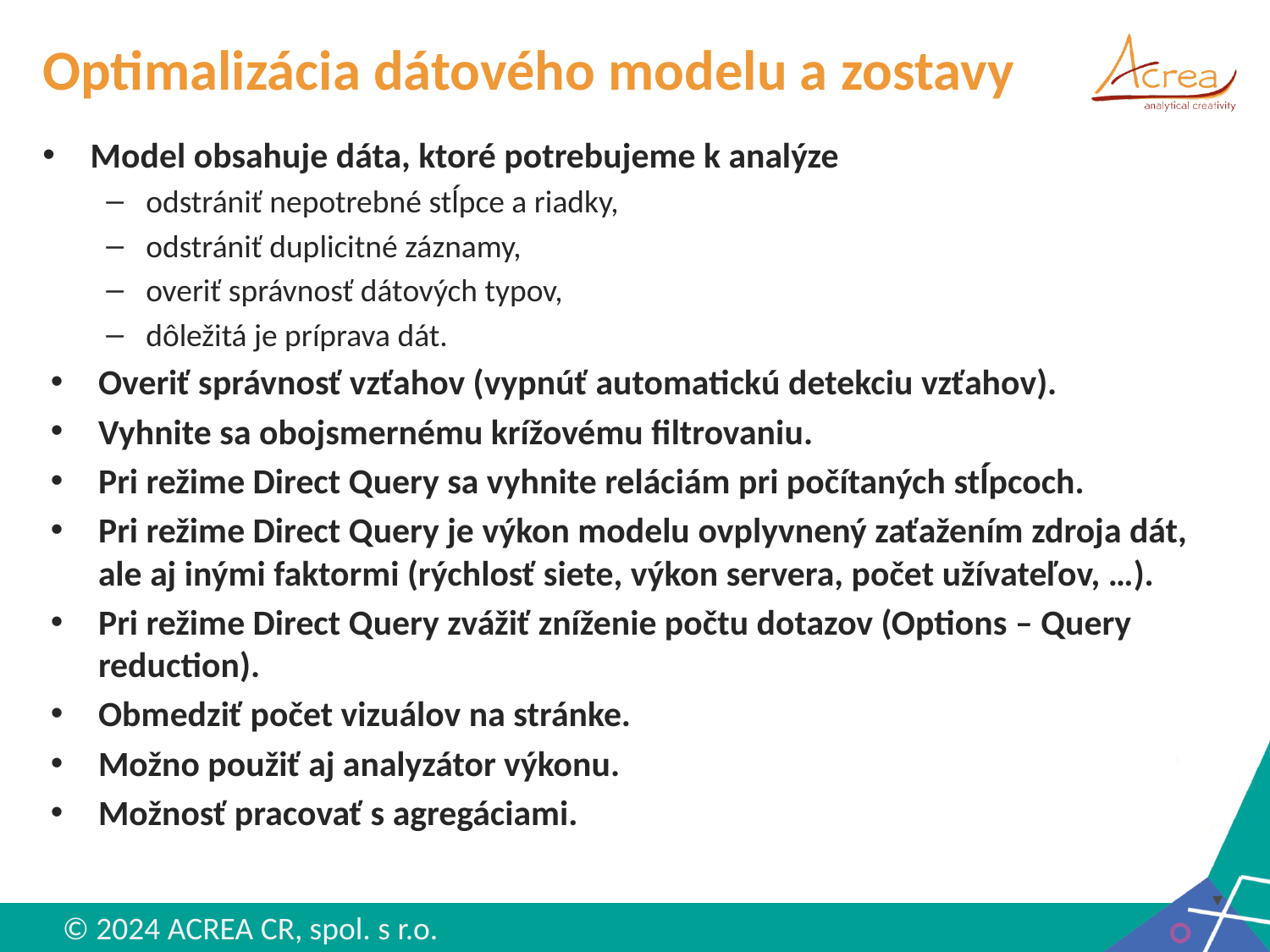

# Optimalizácia dátového modelu a zostavy
Model obsahuje dáta, ktoré potrebujeme k analýze
odstrániť nepotrebné stĺpce a riadky,
odstrániť duplicitné záznamy,
overiť správnosť dátových typov,
dôležitá je príprava dát.
Overiť správnosť vzťahov (vypnúť automatickú detekciu vzťahov).
Vyhnite sa obojsmernému krížovému filtrovaniu.
Pri režime Direct Query sa vyhnite reláciám pri počítaných stĺpcoch.
Pri režime Direct Query je výkon modelu ovplyvnený zaťažením zdroja dát, ale aj inými faktormi (rýchlosť siete, výkon servera, počet užívateľov, …).
Pri režime Direct Query zvážiť zníženie počtu dotazov (Options – Query reduction).
Obmedziť počet vizuálov na stránke.
Možno použiť aj analyzátor výkonu.
Možnosť pracovať s agregáciami.